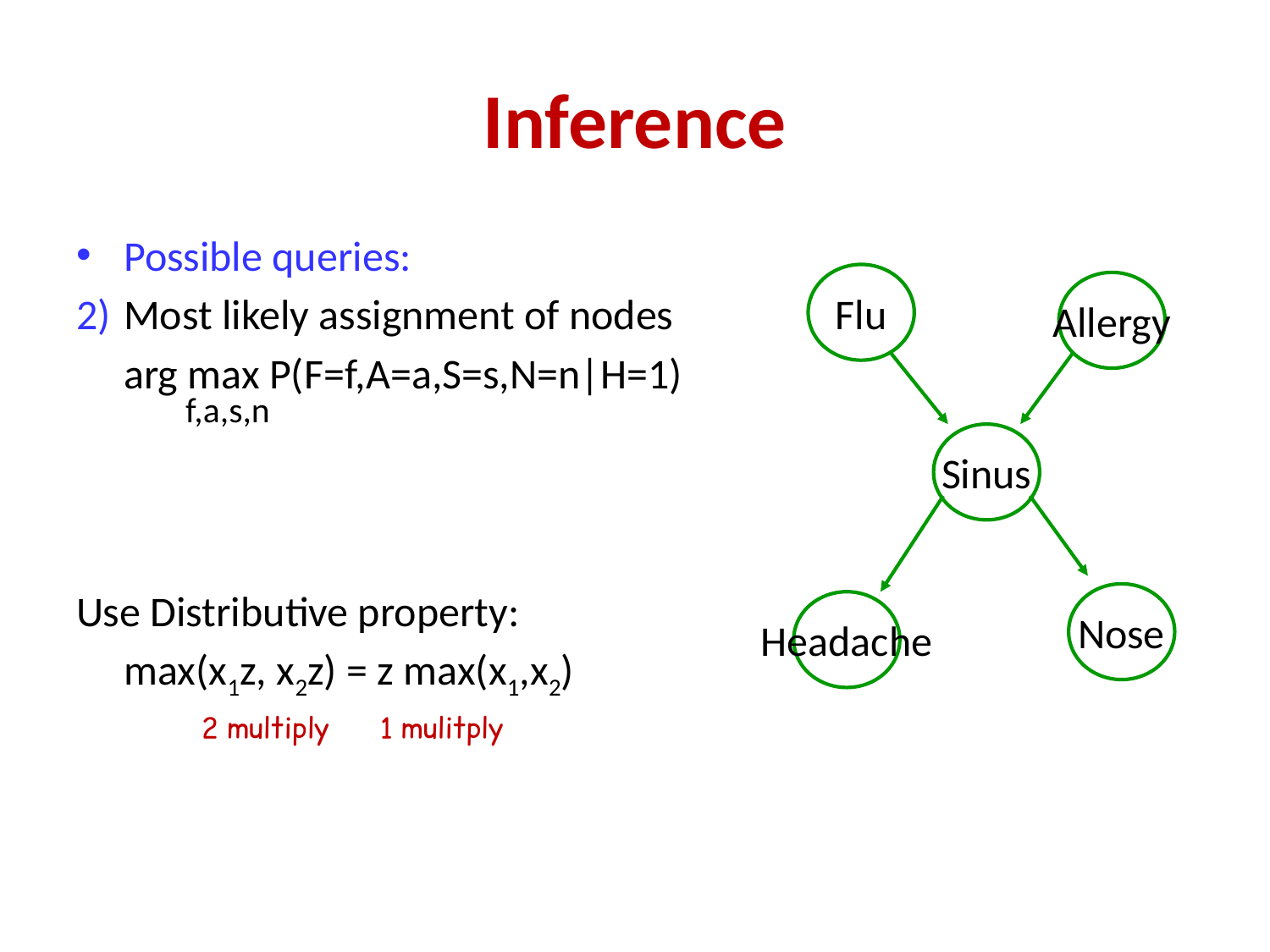

# Inference
Possible queries:
2)	Most likely assignment of nodes
	arg max P(F=f,A=a,S=s,N=n|H=1)

Use Distributive property:
	max(x1z, x2z) = z max(x1,x2)

Flu
Allergy

Sinus

Nose
Headache
f,a,s,n
2 multiply      1 mulitply